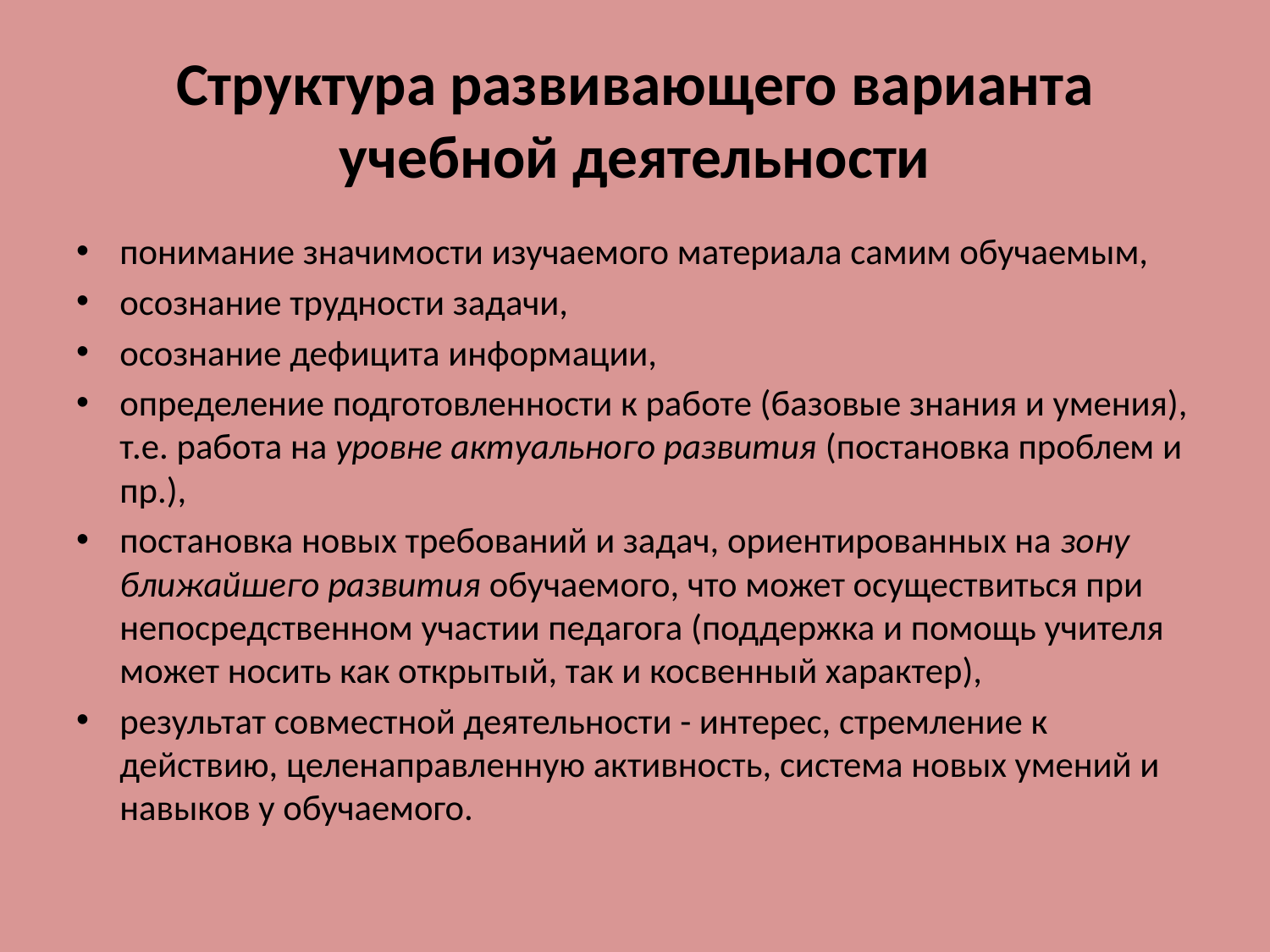

# Структура развивающего варианта учебной деятельности
понимание значимости изучаемого материала самим обучаемым,
осознание трудности задачи,
осознание дефицита информации,
определение подготовленности к работе (базовые знания и умения), т.е. работа на уровне актуального развития (постановка проблем и пр.),
постановка новых требований и задач, ориентированных на зону ближайшего развития обучаемого, что может осуществиться при непосредственном участии педагога (поддержка и помощь учителя может носить как открытый, так и косвенный характер),
результат совместной деятельности - интерес, стремление к действию, целенаправленную активность, система новых умений и навыков у обучаемого.